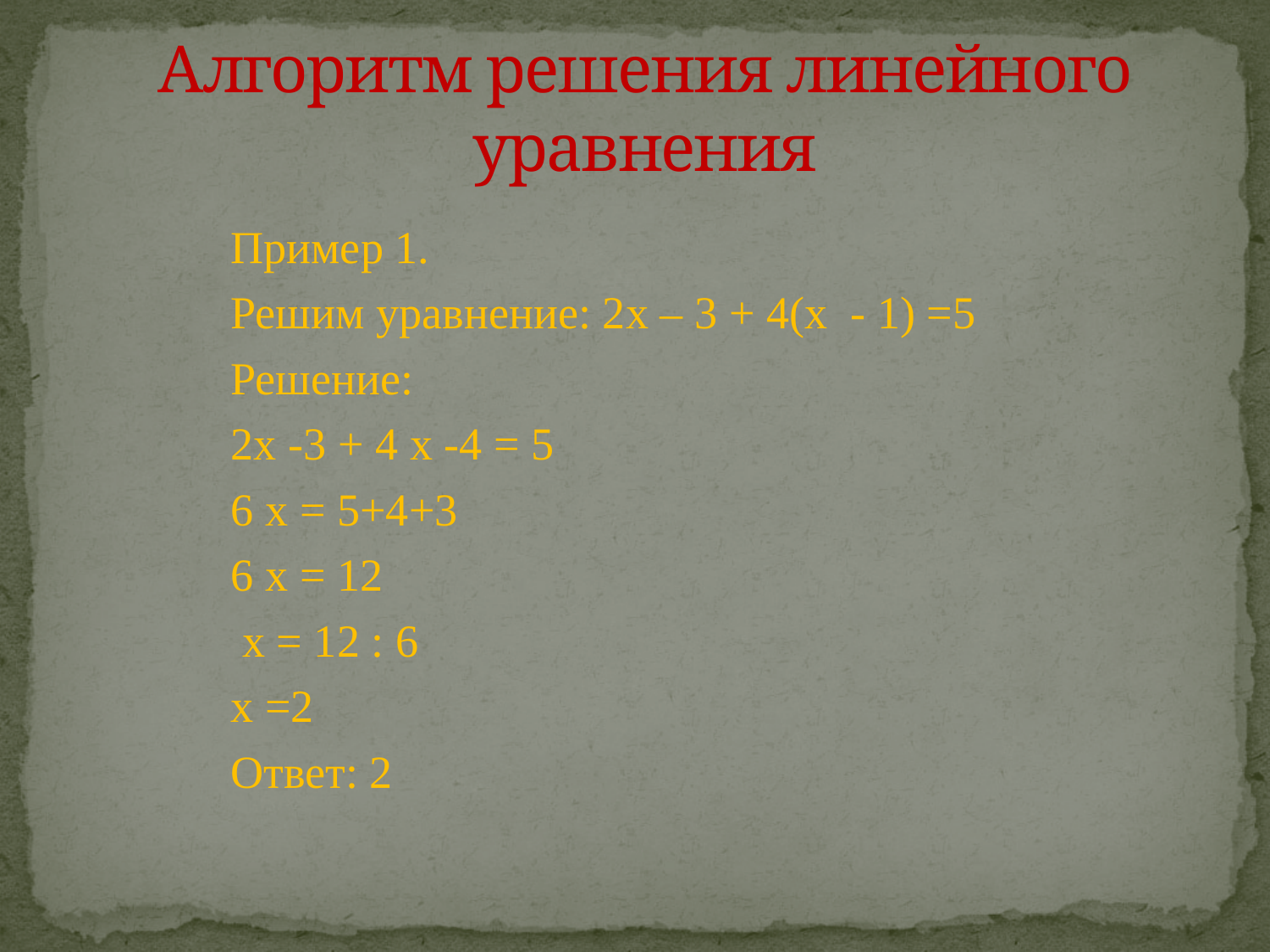

# Алгоритм решения линейного уравнения
Пример 1.
Решим уравнение: 2x – 3 + 4(x  - 1) =5
Решение:
2x -3 + 4 x -4 = 5
6 x = 5+4+3
6 x = 12
 x = 12 : 6
x =2
Ответ: 2